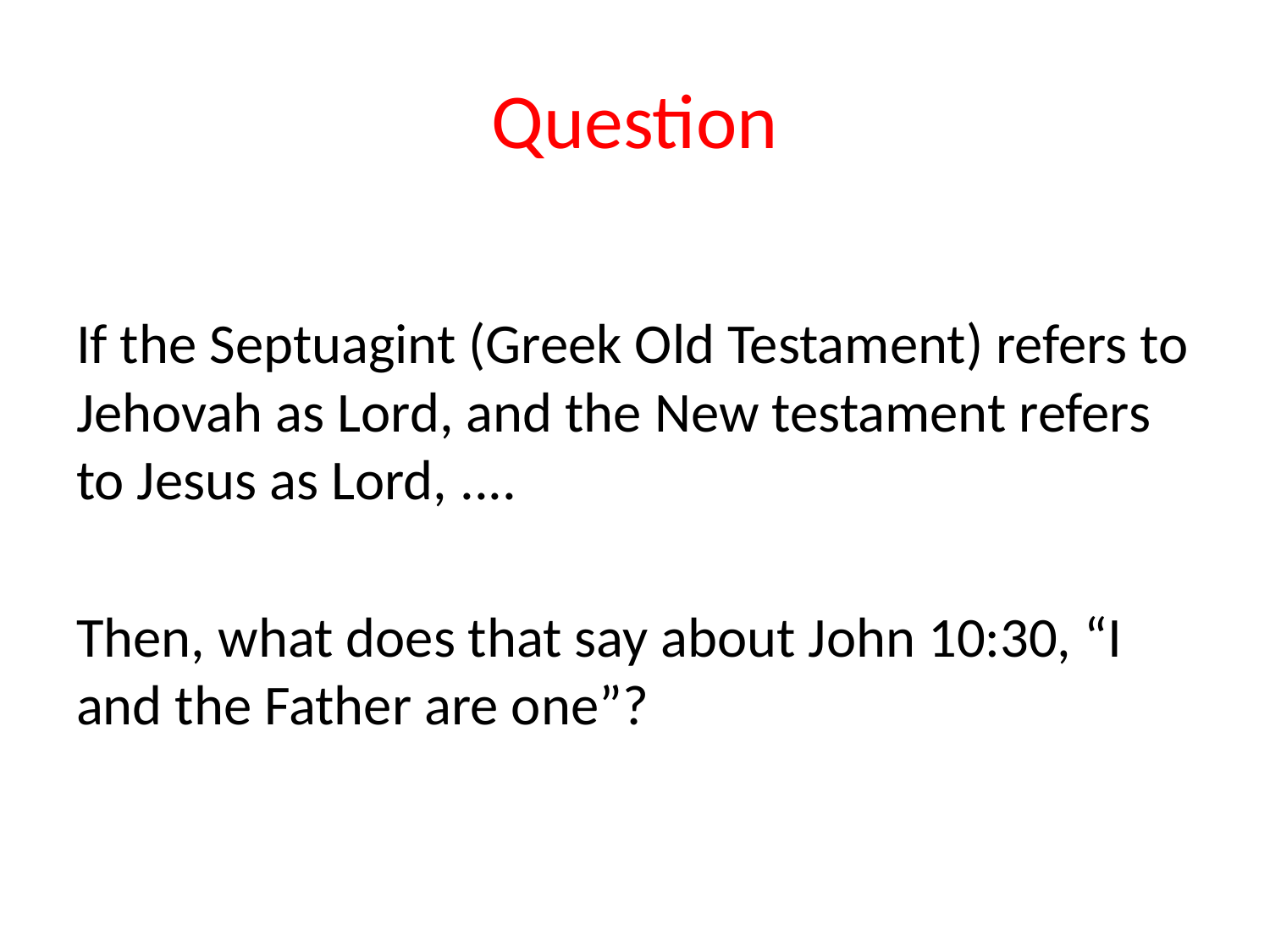

# Question

If the Septuagint (Greek Old Testament) refers to Jehovah as Lord, and the New testament refers to Jesus as Lord, ....

Then, what does that say about John 10:30, “I and the Father are one”?